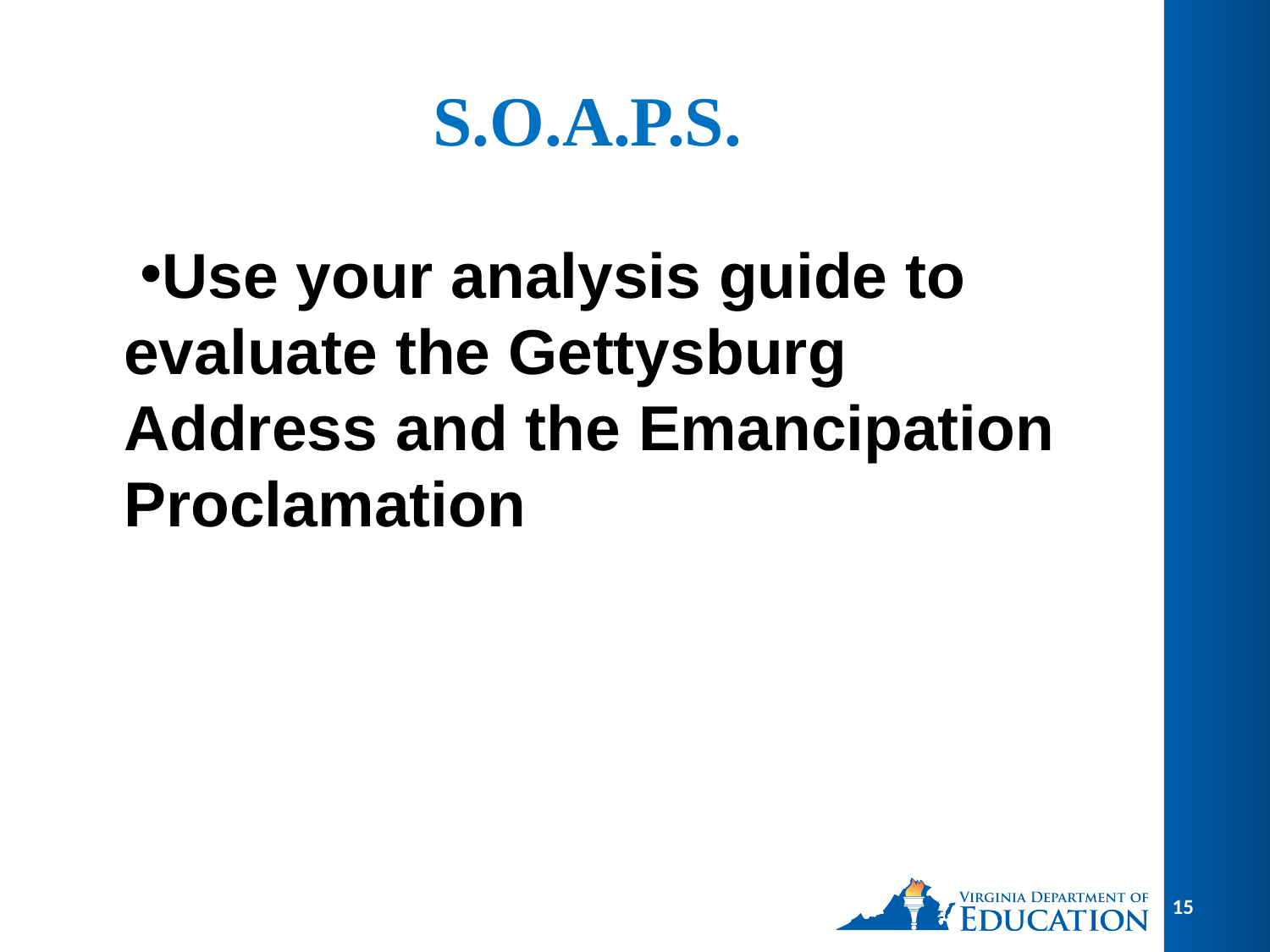

# S.O.A.P.S.
Use your analysis guide to evaluate the Gettysburg Address and the Emancipation Proclamation
15